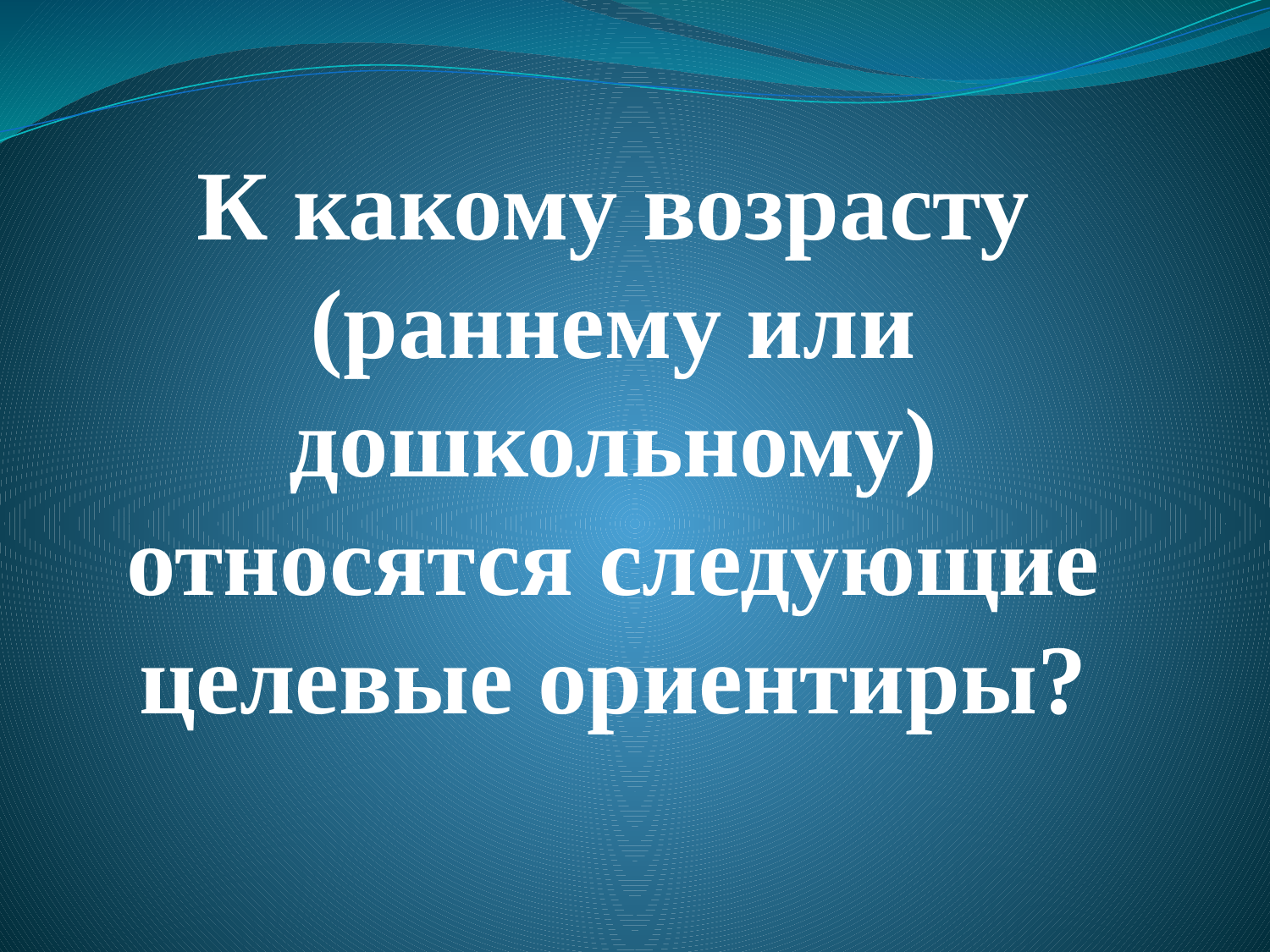

# К какому возрасту (раннему или дошкольному) относятся следующие целевые ориентиры?